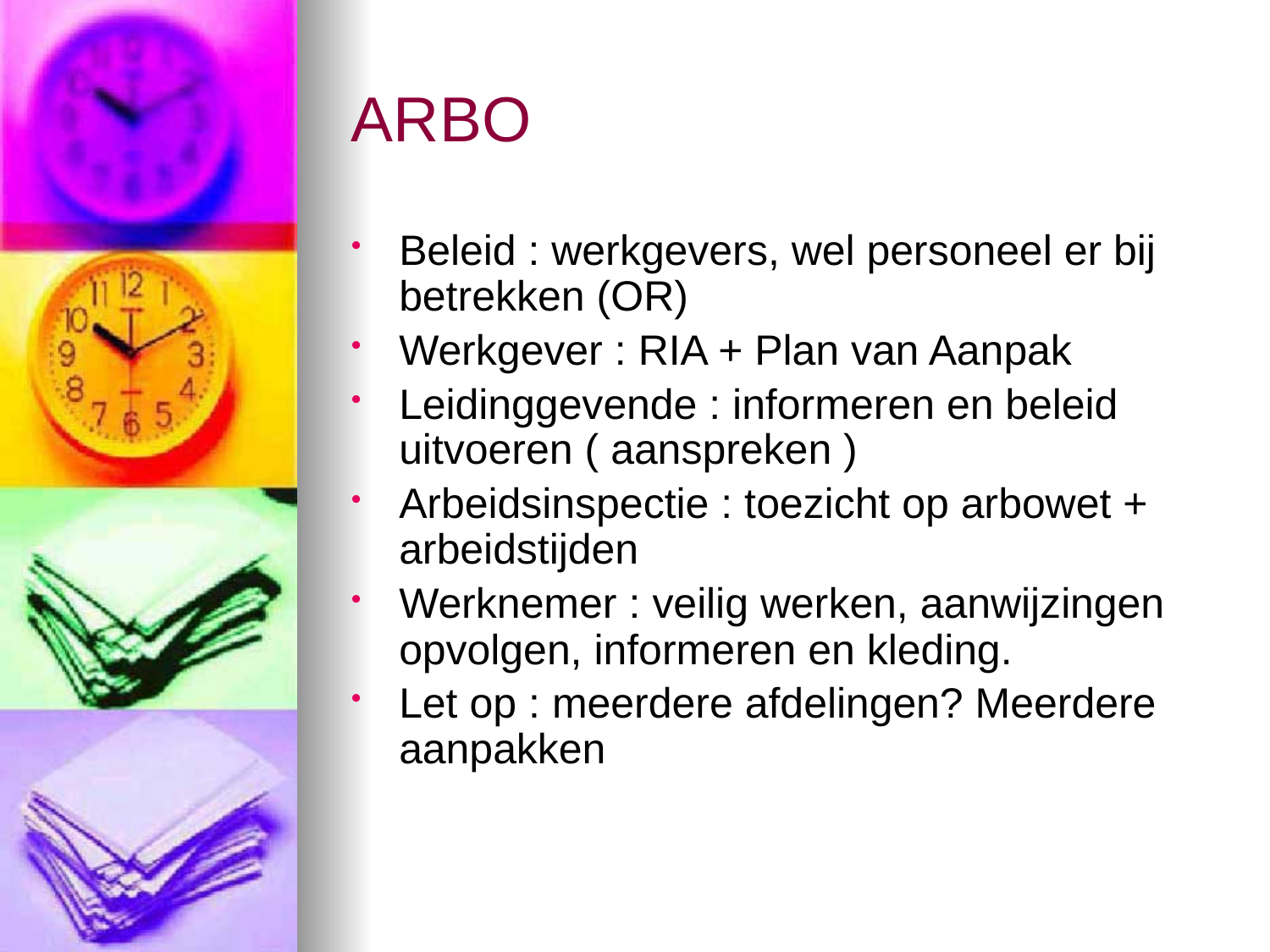

# ARBO
Beleid : werkgevers, wel personeel er bij betrekken (OR)
Werkgever : RIA + Plan van Aanpak
Leidinggevende : informeren en beleid uitvoeren ( aanspreken )
Arbeidsinspectie : toezicht op arbowet + arbeidstijden
Werknemer : veilig werken, aanwijzingen opvolgen, informeren en kleding.
Let op : meerdere afdelingen? Meerdere aanpakken